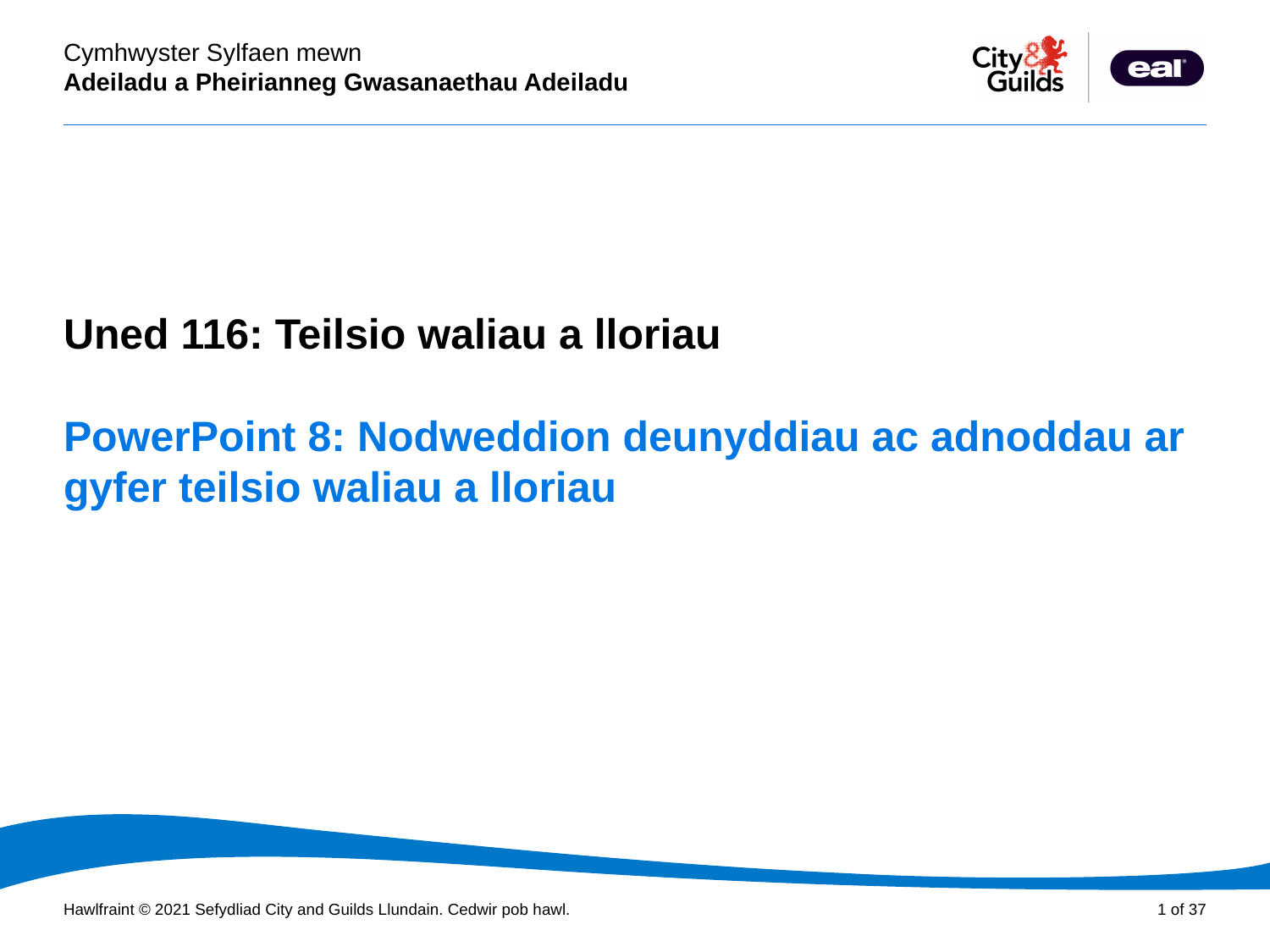

Cyflwyniad PowerPoint
Uned 116: Teilsio waliau a lloriau
# PowerPoint 8: Nodweddion deunyddiau ac adnoddau ar gyfer teilsio waliau a lloriau